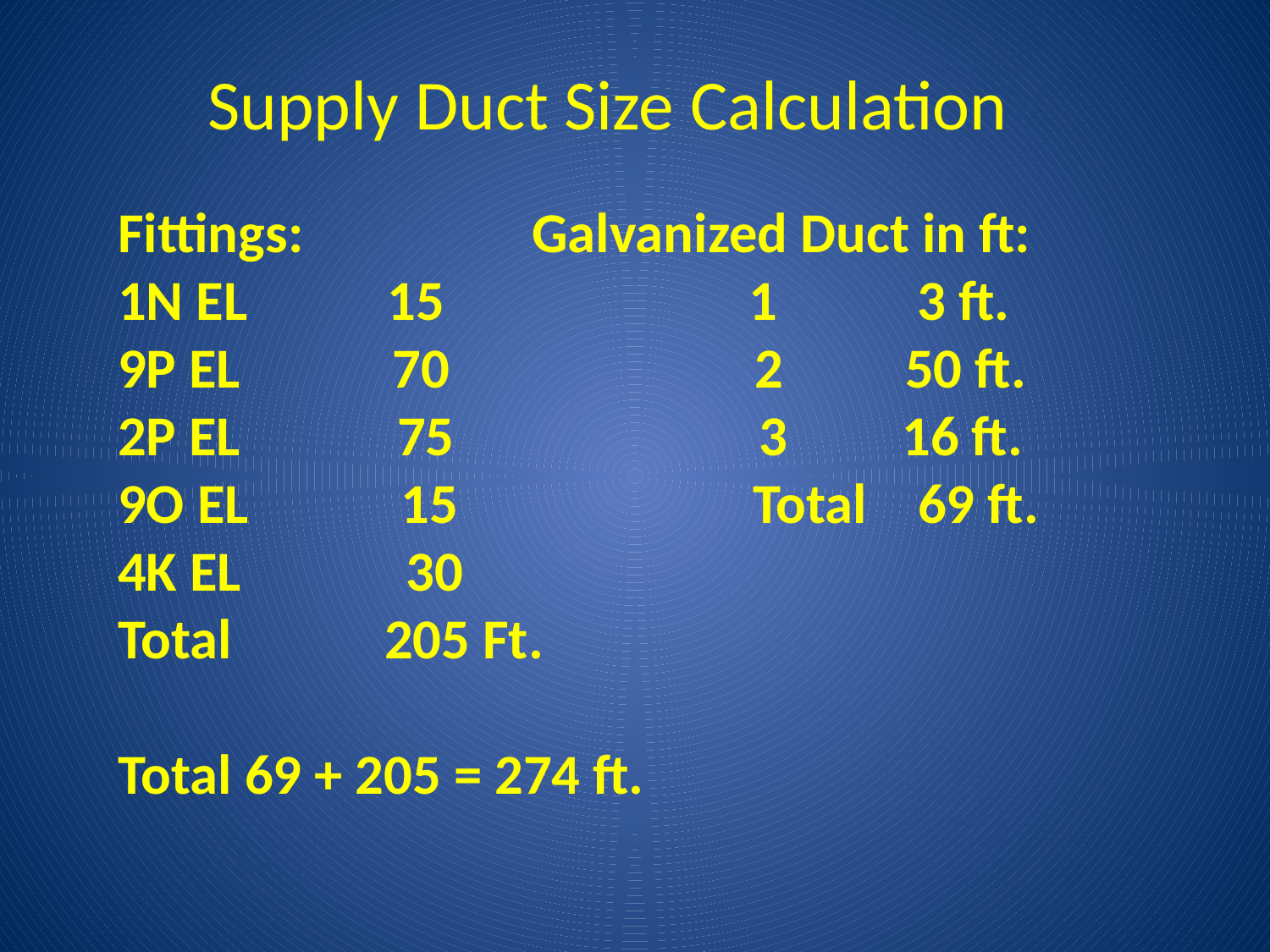

Supply Duct Size Calculation
Fittings:                  Galvanized Duct in ft:
1N EL           15                        1           3 ft.
9P EL            70                        2	  50 ft.
2P EL	            75                        3         16 ft.
9O EL            15 			Total    69 ft.
4K EL             30
Total            205 Ft.

Total 69 + 205 = 274 ft.